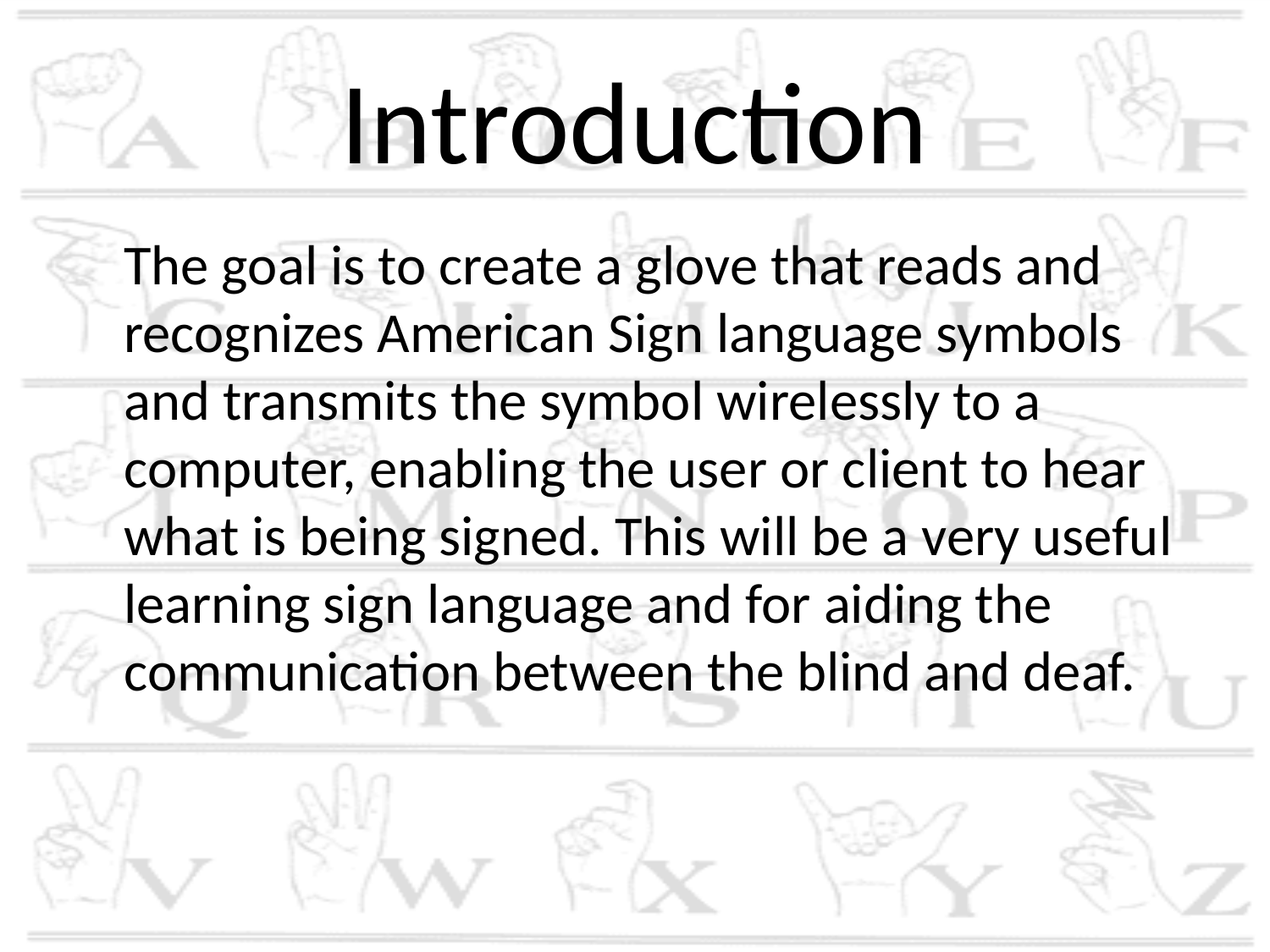

# Introduction
	The goal is to create a glove that reads and recognizes American Sign language symbols and transmits the symbol wirelessly to a computer, enabling the user or client to hear what is being signed. This will be a very useful learning sign language and for aiding the communication between the blind and deaf.